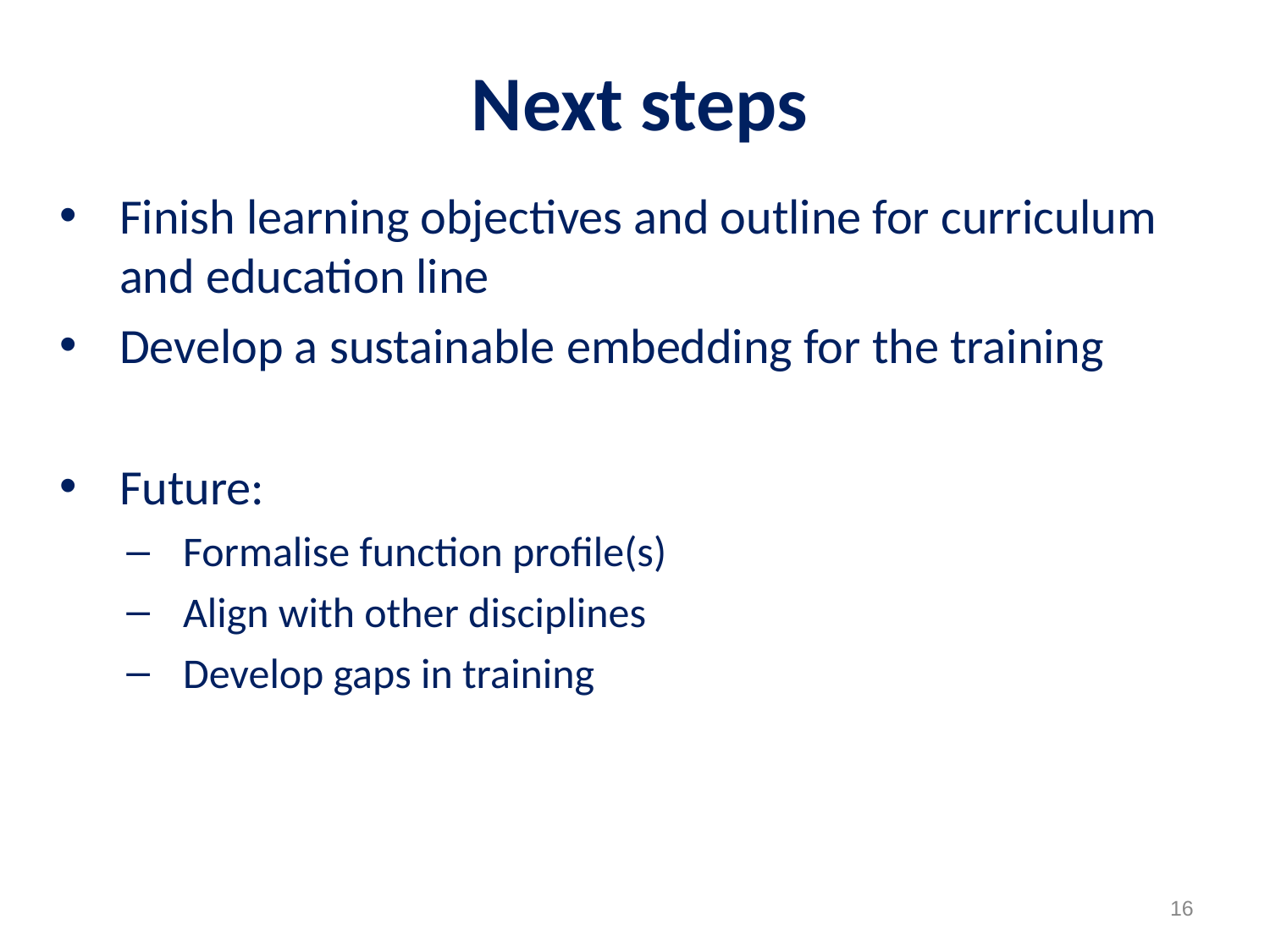

Next steps
Finish learning objectives and outline for curriculum and education line
Develop a sustainable embedding for the training

Future:
Formalise function profile(s)
Align with other disciplines
Develop gaps in training

16